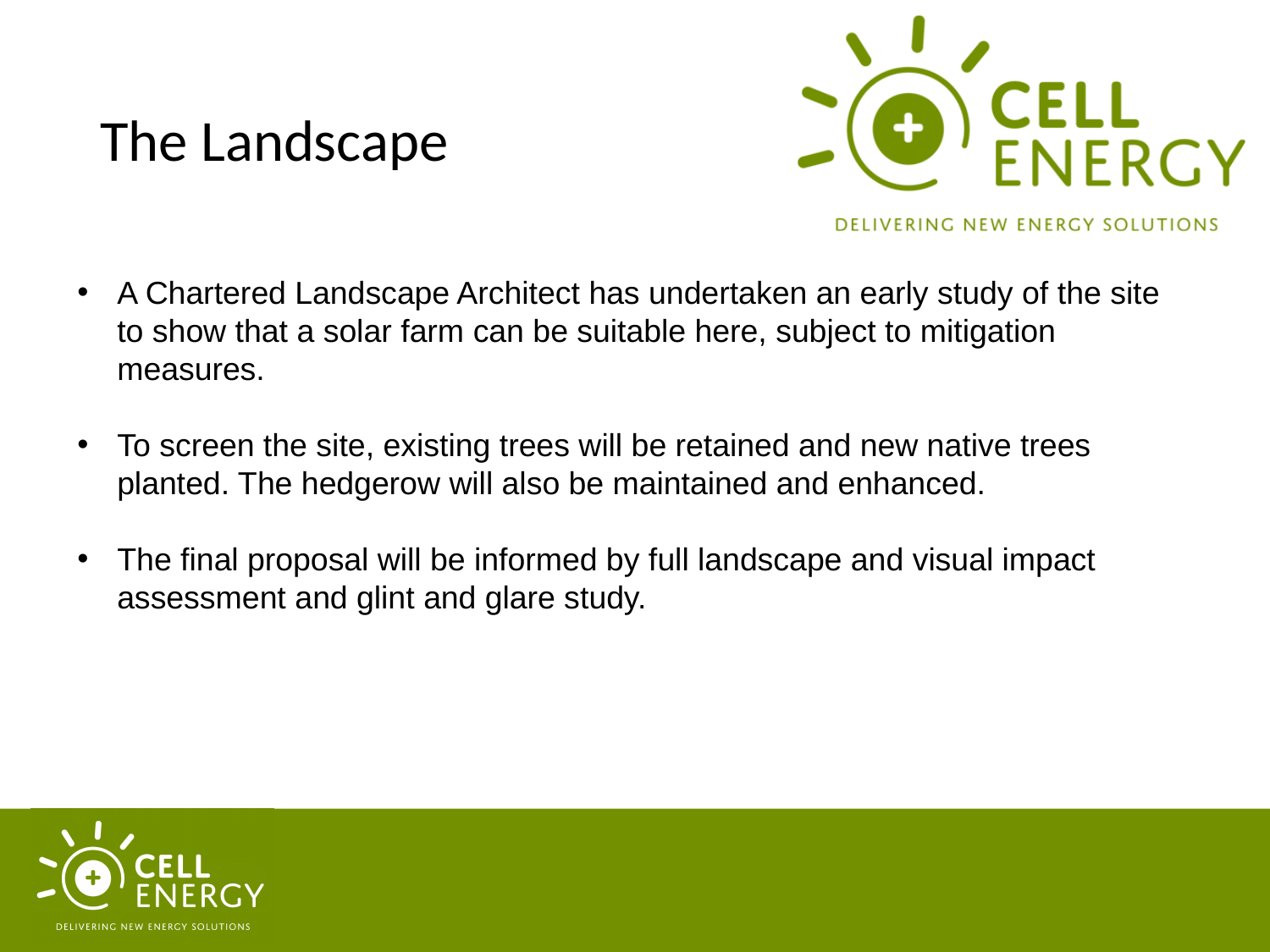

# The Landscape
A Chartered Landscape Architect has undertaken an early study of the site to show that a solar farm can be suitable here, subject to mitigation measures.

To screen the site, existing trees will be retained and new native trees planted. The hedgerow will also be maintained and enhanced.

The final proposal will be informed by full landscape and visual impact assessment and glint and glare study.